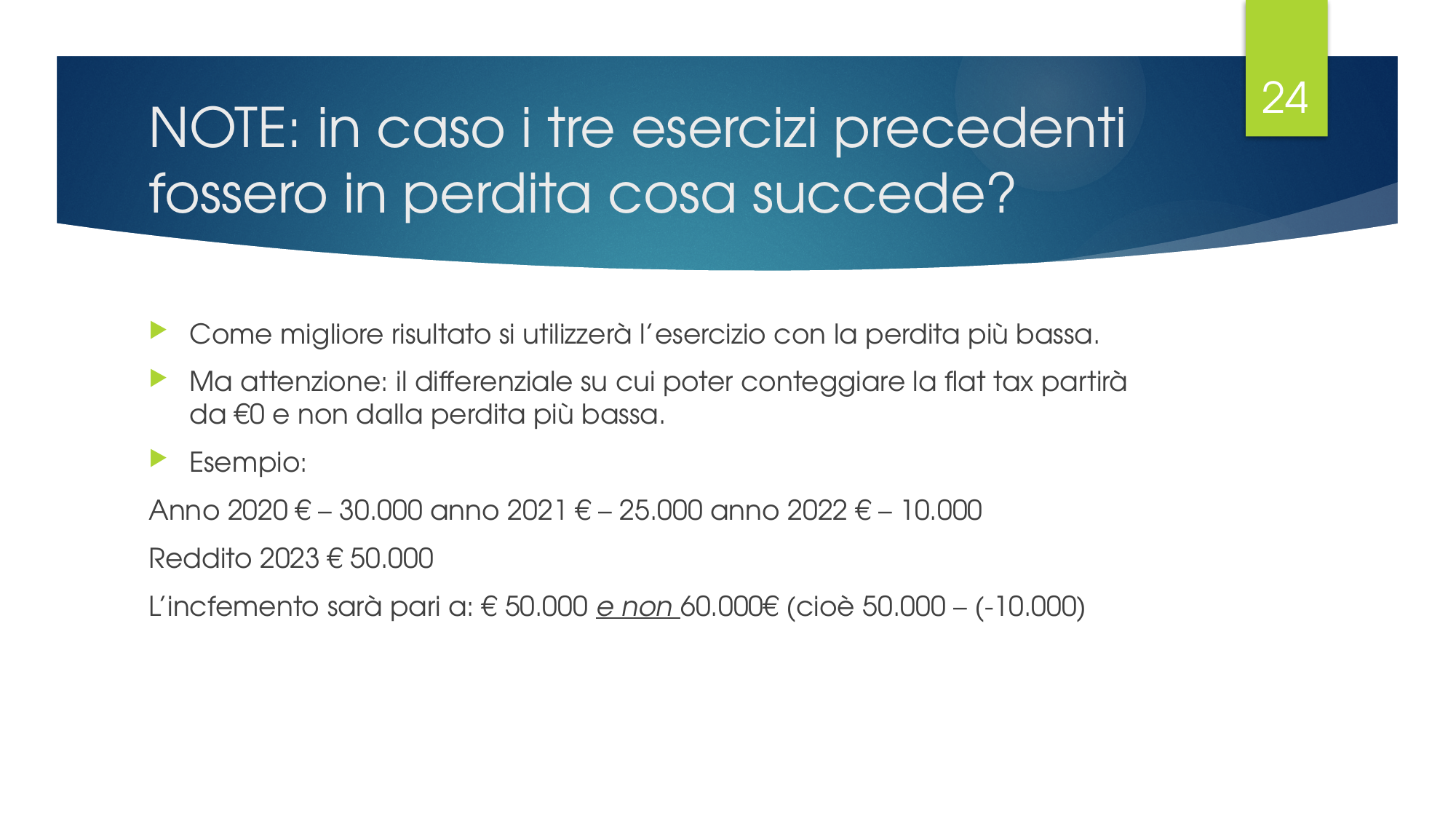

24
# NOTE: in caso i tre esercizi precedenti fossero in perdita cosa succede?
Come migliore risultato si utilizzerà l’esercizio con la perdita più bassa.
Ma attenzione: il differenziale su cui poter conteggiare la flat tax partirà da €0 e non dalla perdita più bassa.
Esempio:
Anno 2020 € – 30.000 anno 2021 € – 25.000 anno 2022 € – 10.000
Reddito 2023 € 50.000
L’incfemento sarà pari a: € 50.000 e non 60.000€ (cioè 50.000 – (-10.000)